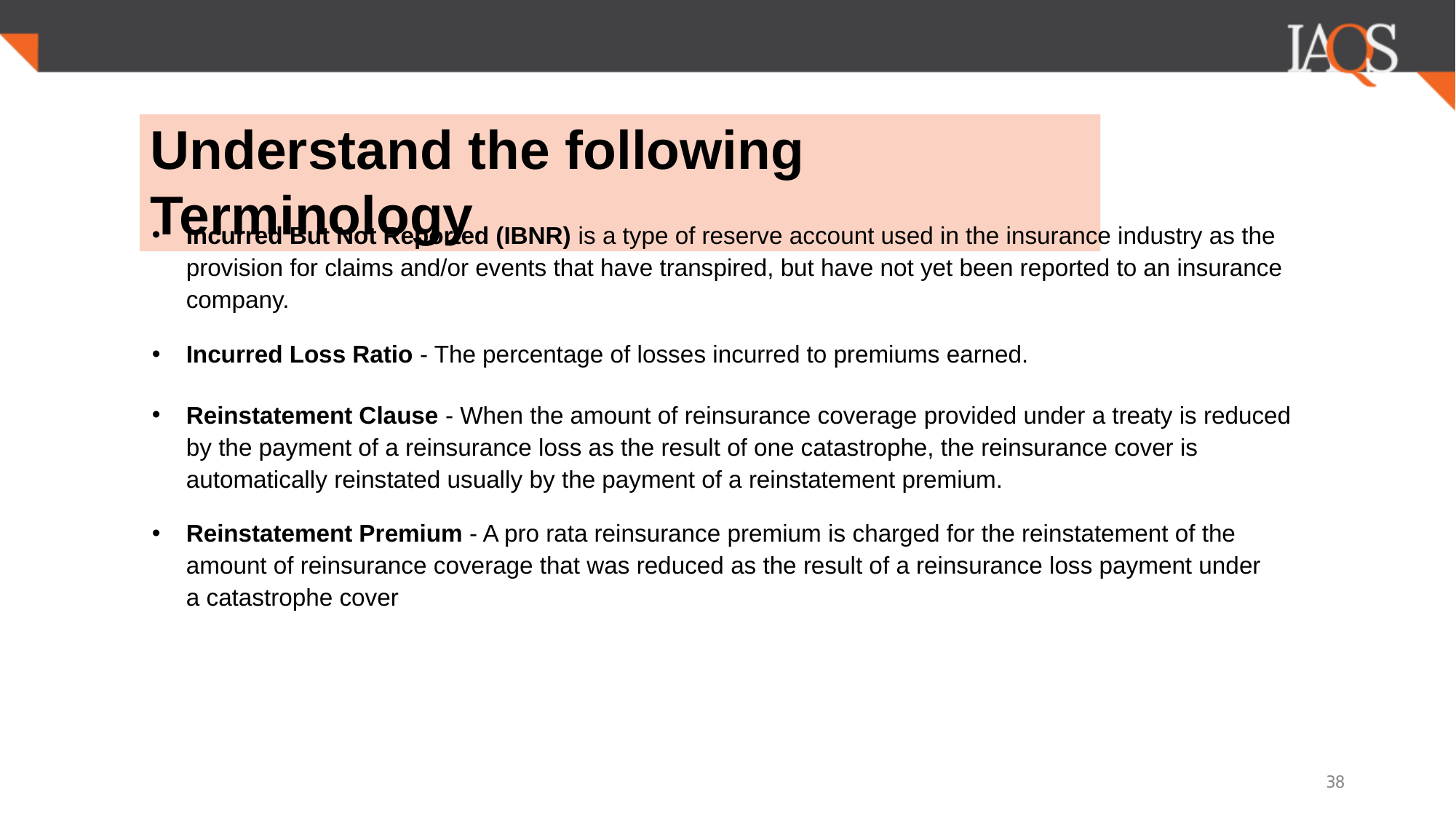

# Understand the following Terminology
Incurred But Not Reported (IBNR) is a type of reserve account used in the insurance industry as the provision for claims and/or events that have transpired, but have not yet been reported to an insurance company.
Incurred Loss Ratio - The percentage of losses incurred to premiums earned.
Reinstatement Clause - When the amount of reinsurance coverage provided under a treaty is reduced by the payment of a reinsurance loss as the result of one catastrophe, the reinsurance cover is automatically reinstated usually by the payment of a reinstatement premium.
Reinstatement Premium - A pro rata reinsurance premium is charged for the reinstatement of the amount of reinsurance coverage that was reduced as the result of a reinsurance loss payment under a catastrophe cover
38